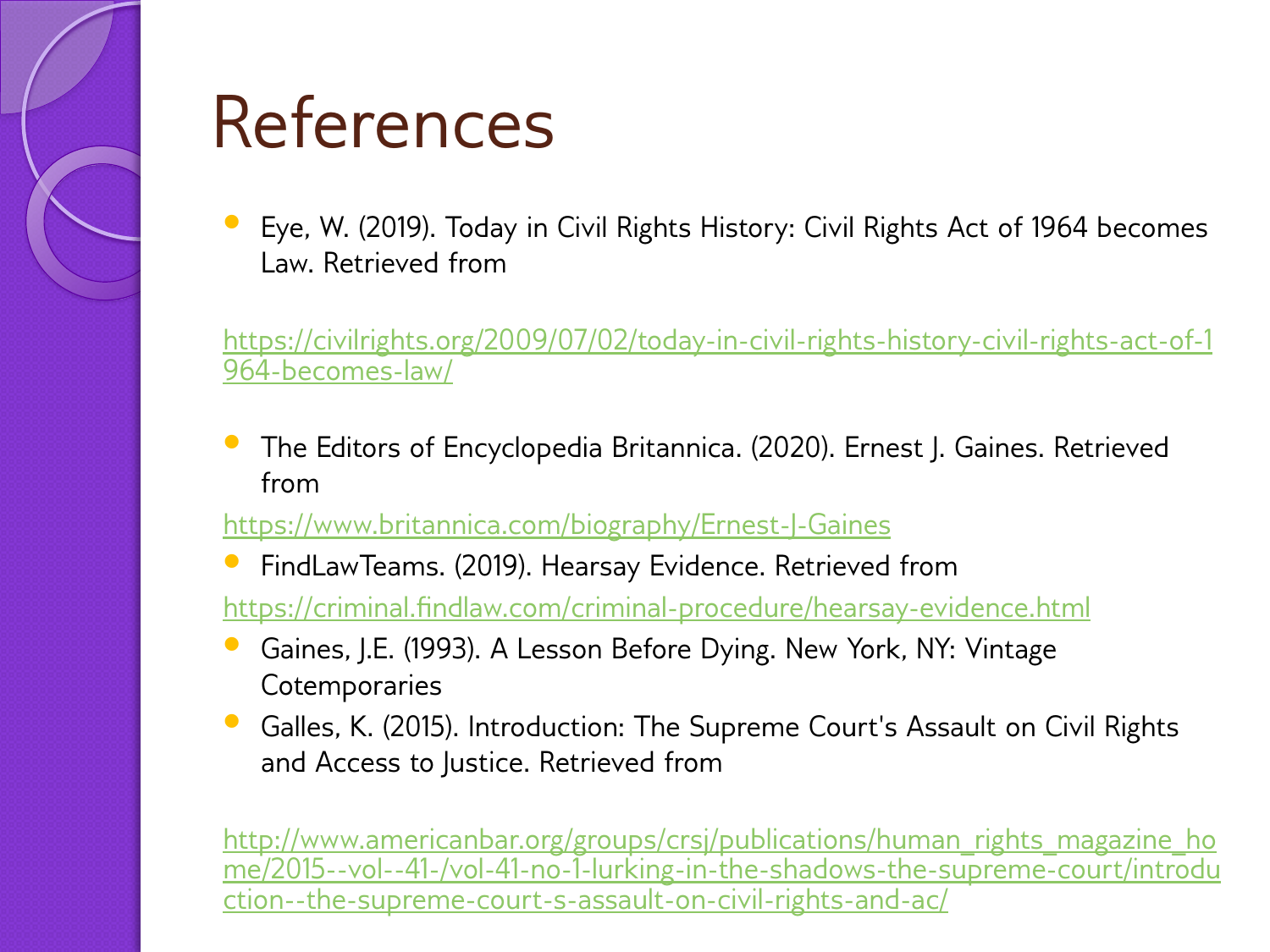

# References
Eye, W. (2019). Today in Civil Rights History: Civil Rights Act of 1964 becomes Law. Retrieved from
	https://civilrights.org/2009/07/02/today-in-civil-rights-history-civil-rights-act-of-1964-becomes-law/
The Editors of Encyclopedia Britannica. (2020). Ernest J. Gaines. Retrieved from
	https://www.britannica.com/biography/Ernest-J-Gaines
FindLawTeams. (2019). Hearsay Evidence. Retrieved from
	https://criminal.findlaw.com/criminal-procedure/hearsay-evidence.html
Gaines, J.E. (1993). A Lesson Before Dying. New York, NY: Vintage Cotemporaries
Galles, K. (2015). Introduction: The Supreme Court's Assault on Civil Rights and Access to Justice. Retrieved from
	http://www.americanbar.org/groups/crsj/publications/human_rights_magazine_home/2015--vol--41-/vol-41-no-1-lurking-in-the-shadows-the-supreme-court/introduction--the-supreme-court-s-assault-on-civil-rights-and-ac/